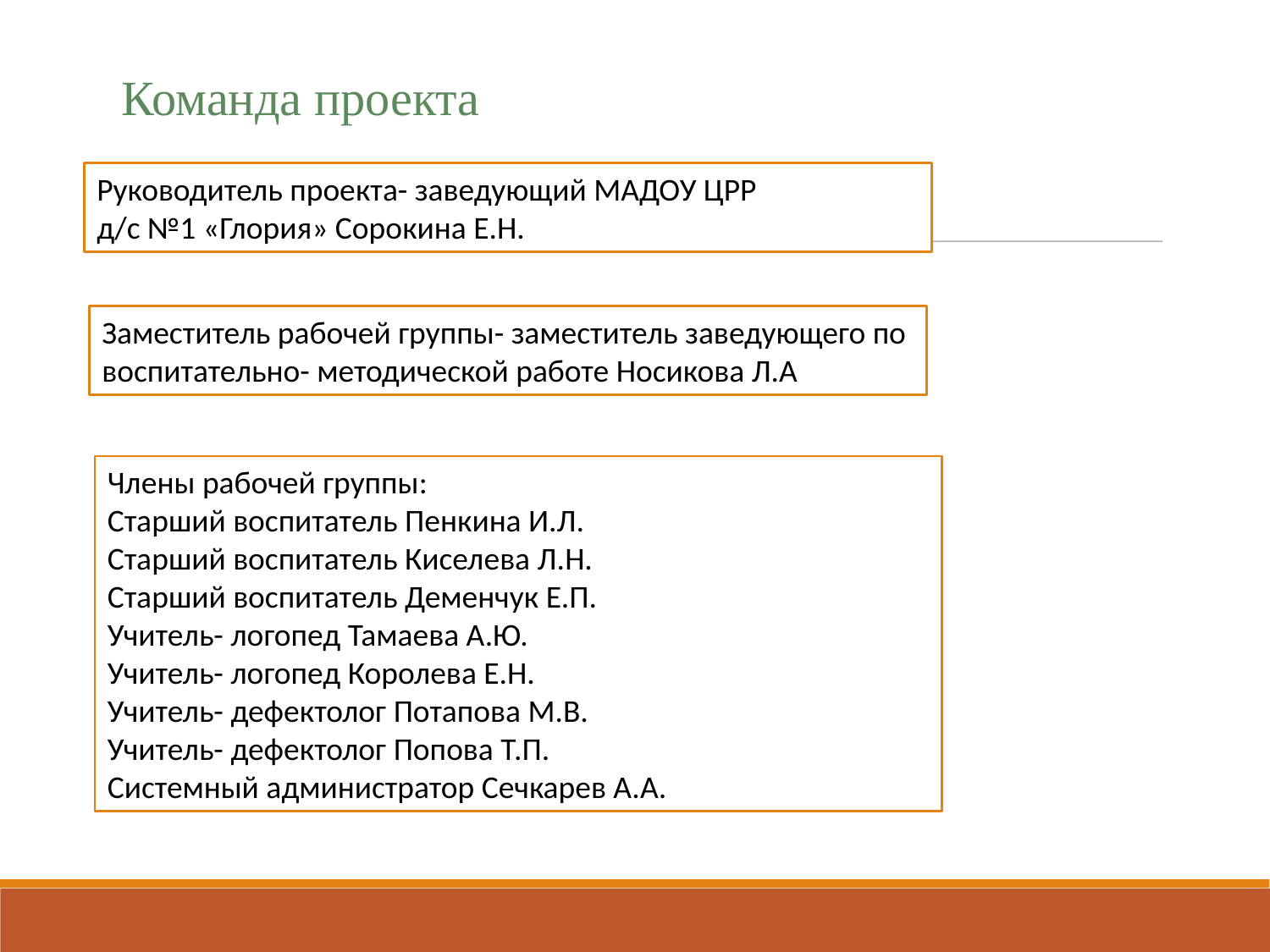

Команда проекта
Руководитель проекта- заведующий МАДОУ ЦРР
д/с №1 «Глория» Сорокина Е.Н.
Заместитель рабочей группы- заместитель заведующего по
воспитательно- методической работе Носикова Л.А
Члены рабочей группы:
Старший воспитатель Пенкина И.Л.
Старший воспитатель Киселева Л.Н.
Старший воспитатель Деменчук Е.П.
Учитель- логопед Тамаева А.Ю.
Учитель- логопед Королева Е.Н.
Учитель- дефектолог Потапова М.В.
Учитель- дефектолог Попова Т.П.
Системный администратор Сечкарев А.А.